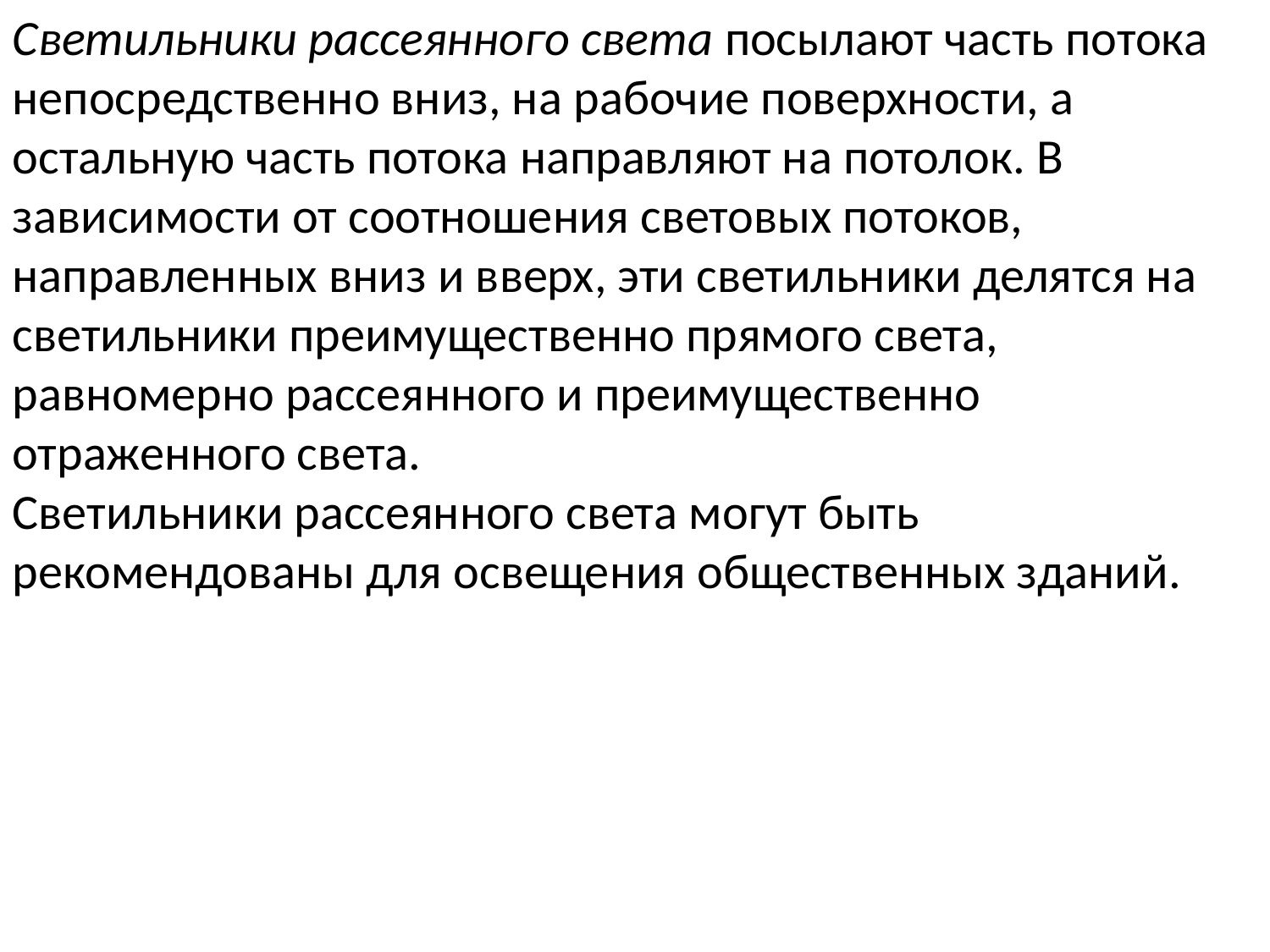

Светильники рассеянного света посылают часть потока непосредственно вниз, на рабочие поверхности, а остальную часть потока направляют на потолок. В зависимости от соотношения световых потоков, направленных вниз и вверх, эти светильники делятся на светильники преимущественно прямого света, равномерно рассеянного и преимущественно отраженного света.
Светильники рассеянного света могут быть рекомендованы для освещения общественных зданий.